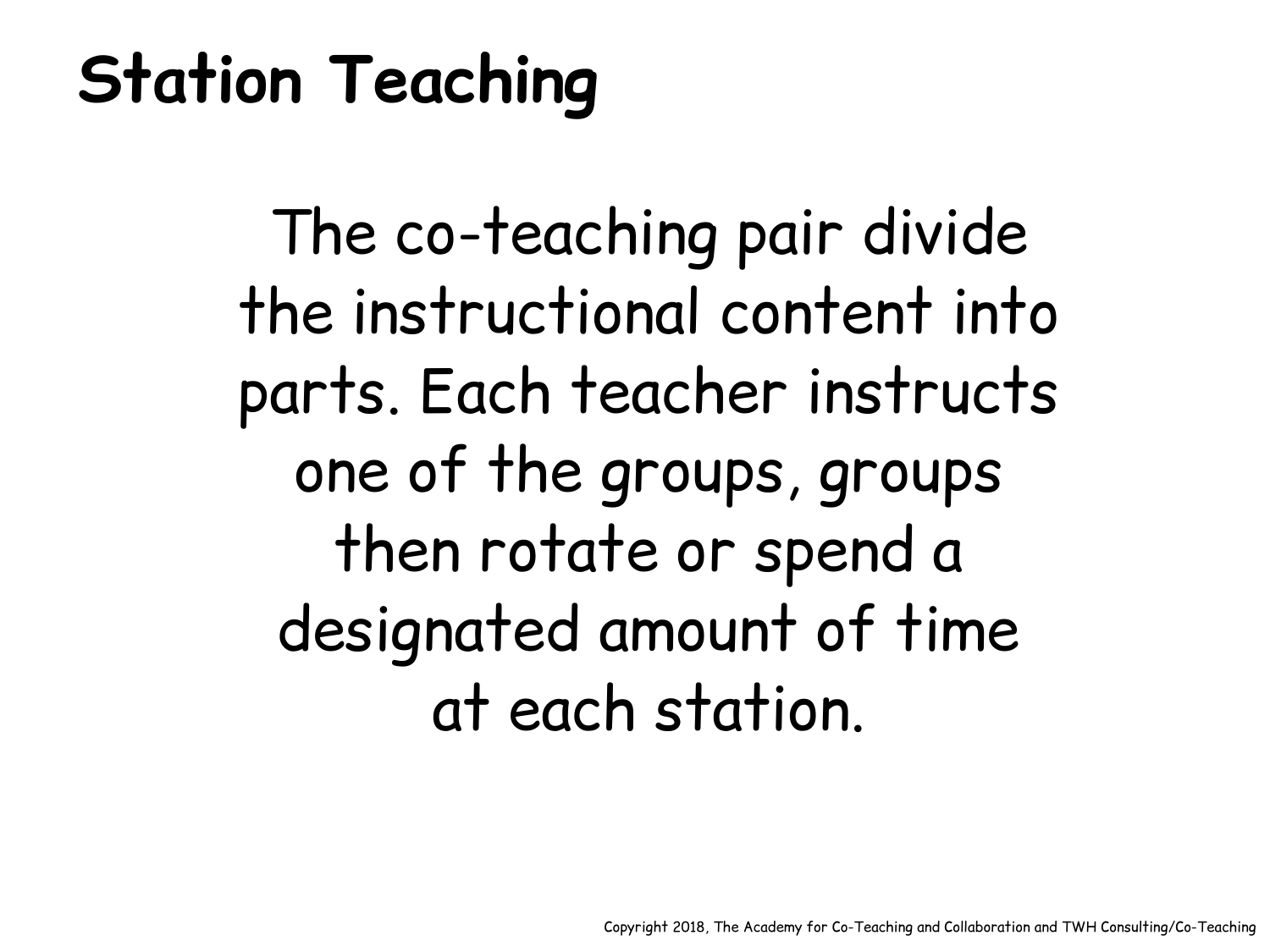

Station Teaching
The co-teaching pair divide the instructional content into parts. Each teacher instructs one of the groups, groups then rotate or spend a designated amount of time
at each station.
Copyright 2018, The Academy for Co-Teaching and Collaboration and TWH Consulting/Co-Teaching